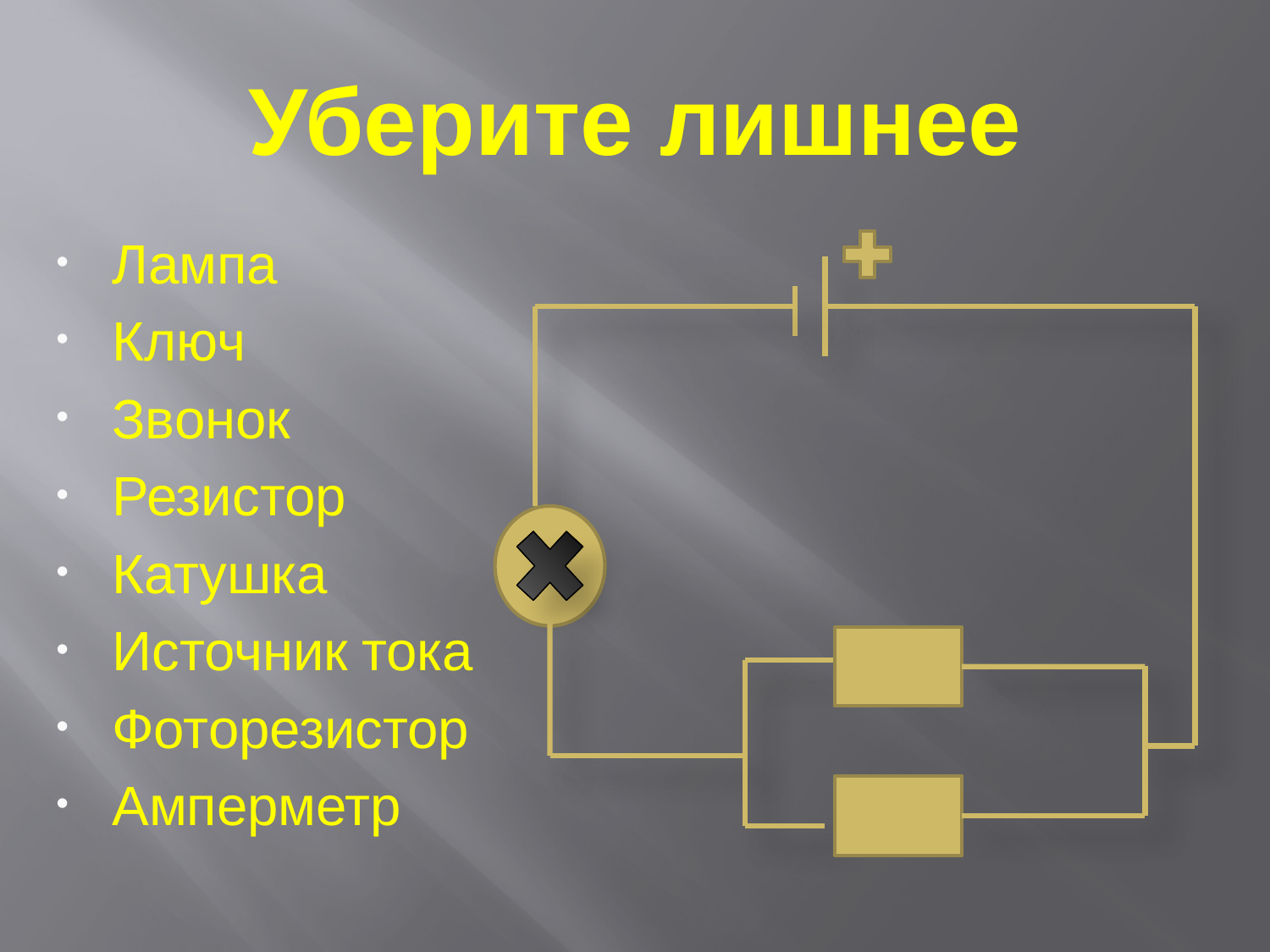

# Уберите лишнее

Лампа
Ключ
Звонок
Резистор
Катушка
Источник тока
Фоторезистор
Амперметр